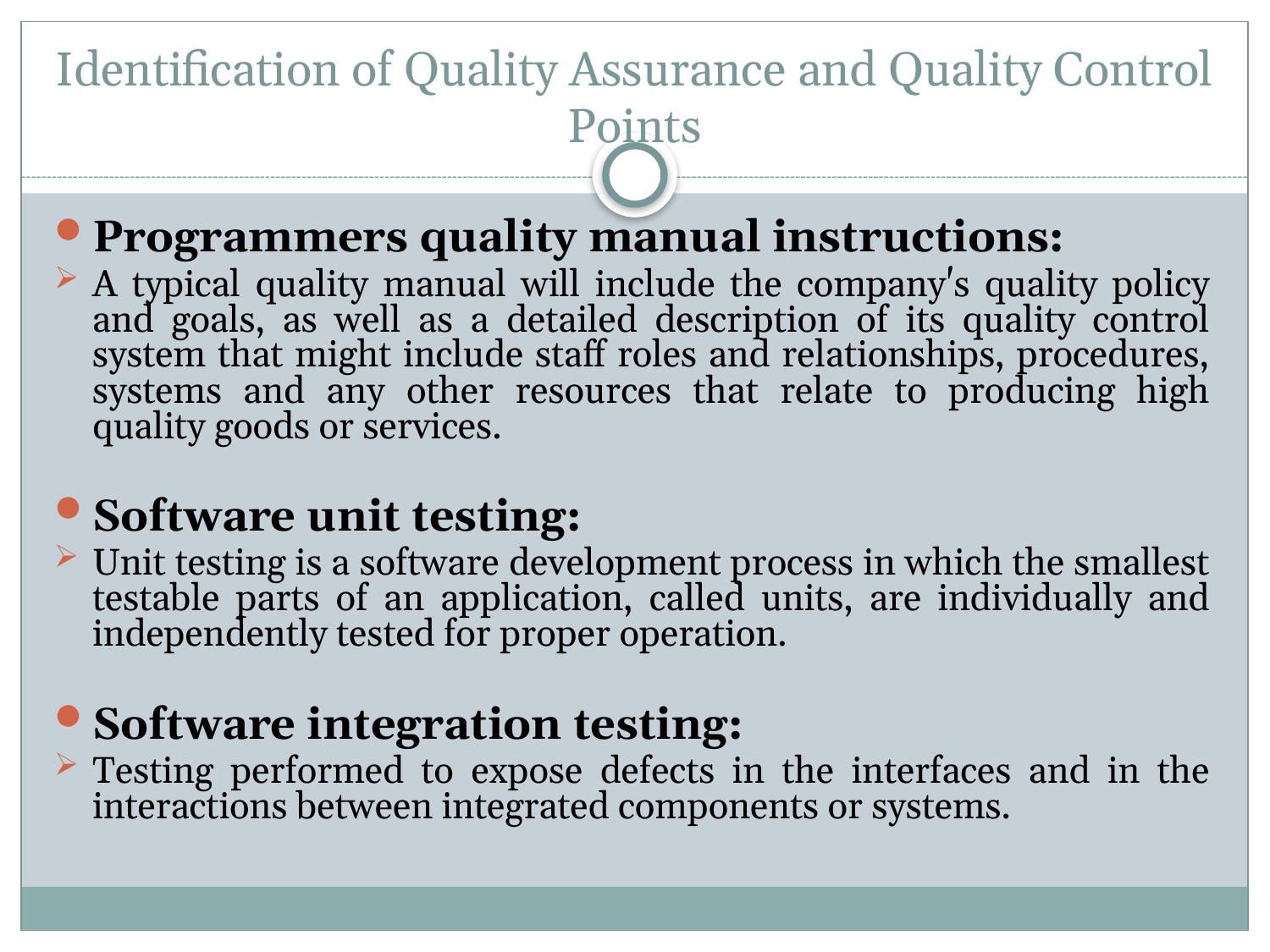

# Identification of Quality Assurance and Quality Control Points
Programmers quality manual instructions:
A typical quality manual will include the company's quality policy and goals, as well as a detailed description of its quality control system that might include staff roles and relationships, procedures, systems and any other resources that relate to producing high quality goods or services.

Software unit testing:
Unit testing is a software development process in which the smallest testable parts of an application, called units, are individually and independently tested for proper operation.

Software integration testing:
Testing performed to expose defects in the interfaces and in the interactions between integrated components or systems.